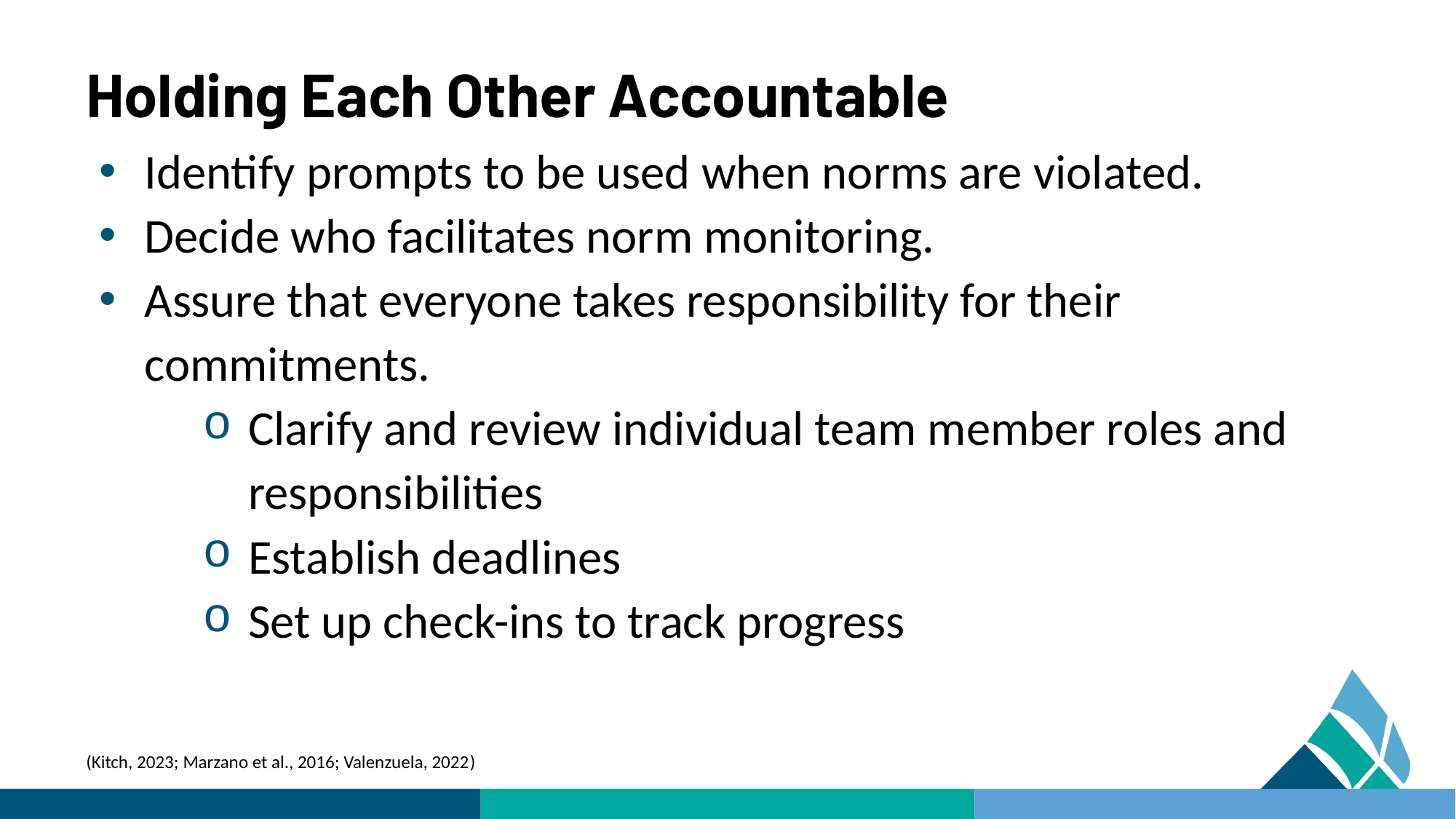

# Holding Each Other Accountable
Identify prompts to be used when norms are violated.
Decide who facilitates norm monitoring.
Assure that everyone takes responsibility for their commitments.
Clarify and review individual team member roles and responsibilities
Establish deadlines
Set up check-ins to track progress

(Kitch, 2023; Marzano et al., 2016; Valenzuela, 2022)